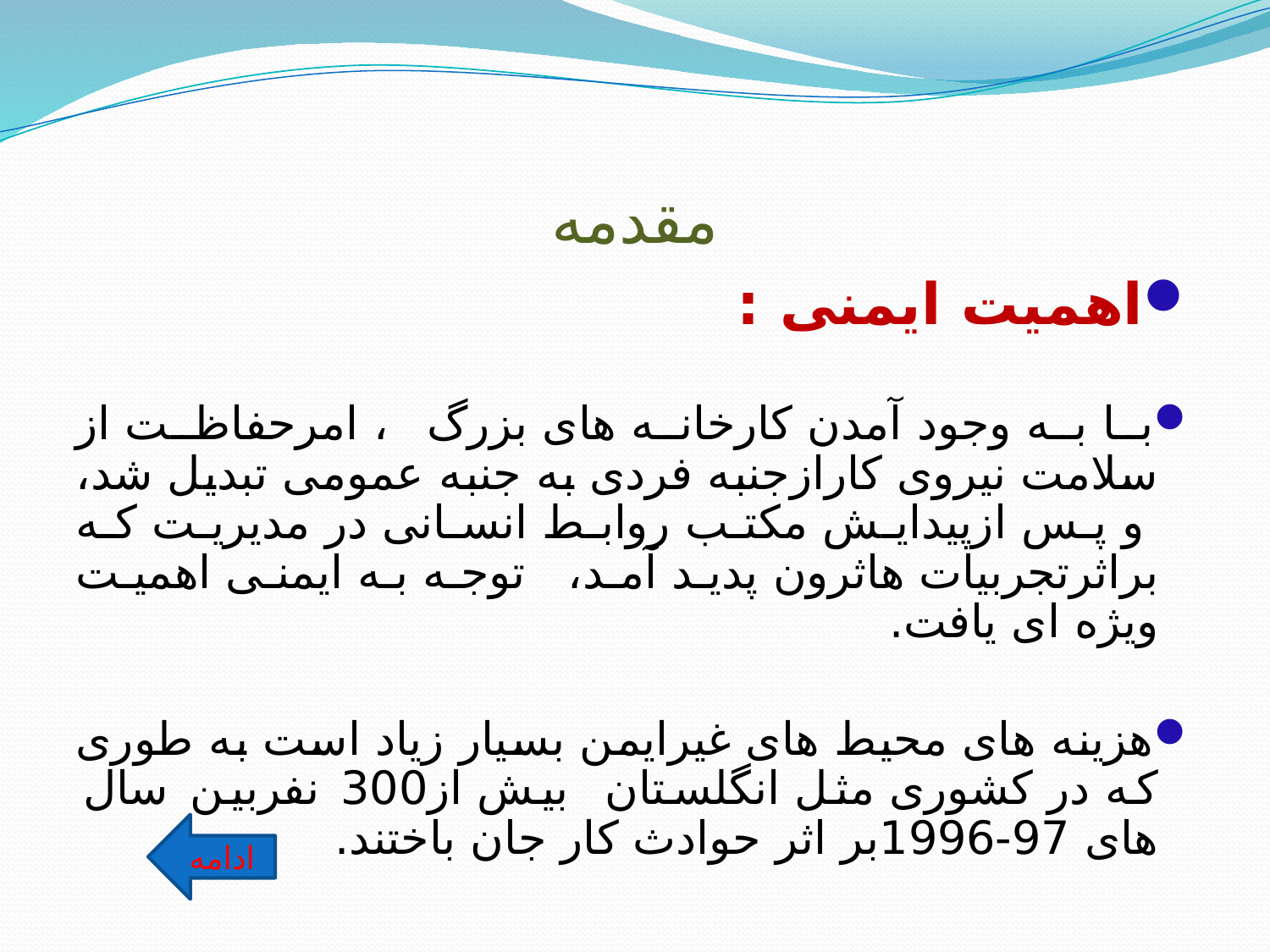

# مقدمه
اهمیت ایمنی :

با به وجود آمدن کارخانه های بزرگ ، امرحفاظت از سلامت نیروی کارازجنبه فردی به جنبه عمومی تبدیل شد،  و پس ازپیدایش مکتب روابط انسانی در مدیريت که براثرتجربیات هاثرون پدید آمد،  توجه به ایمنی اهمیت ویژه ای یافت.

هزینه های محیط های غیرایمن بسیار زیاد است به طوری که در کشوری مثل انگلستان  بیش از300 نفربین سال های 97-1996بر اثر حوادث کار جان باختند.
ادامه